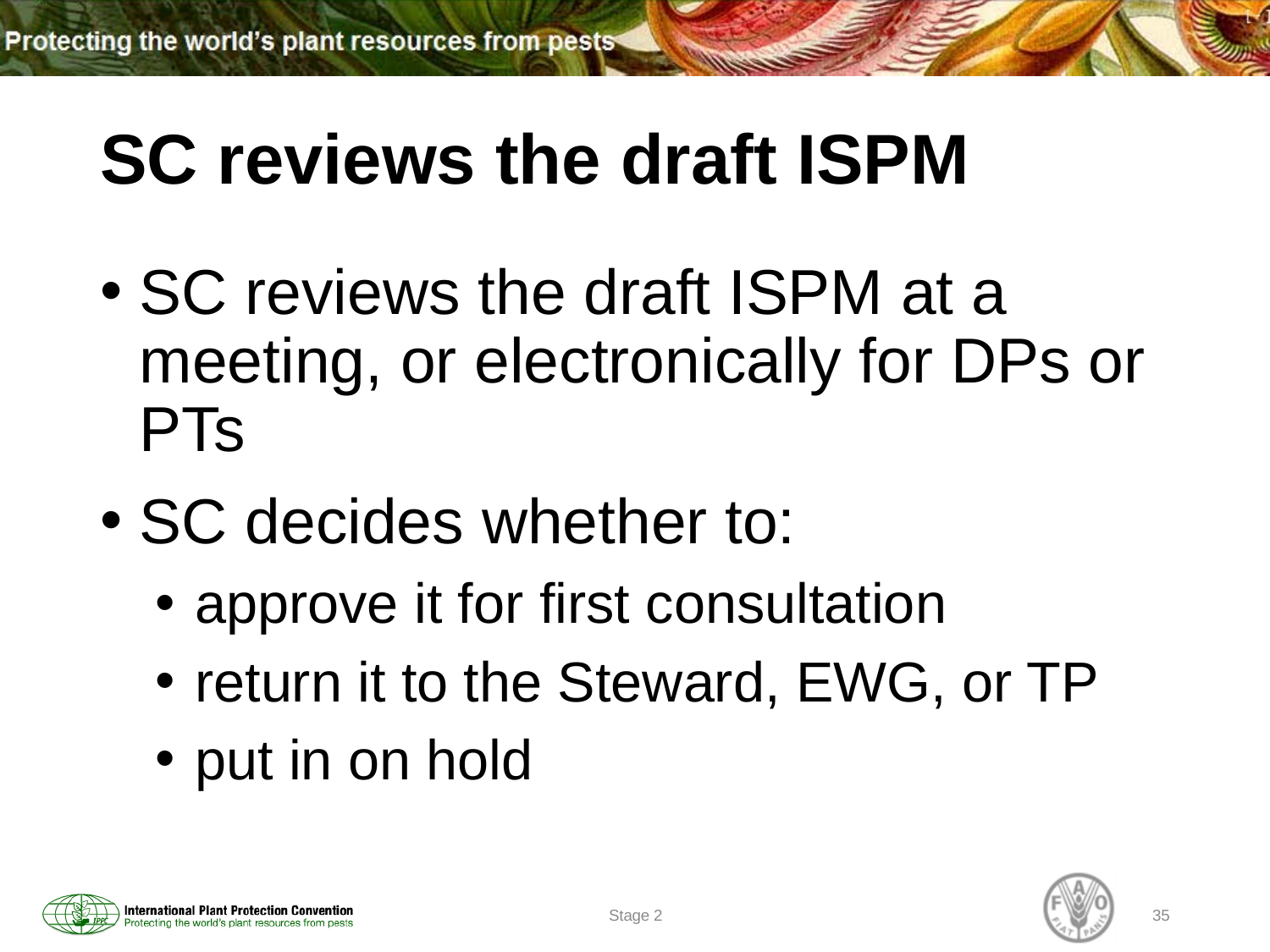

# SC reviews the draft ISPM
SC reviews the draft ISPM at a meeting, or electronically for DPs or PTs
SC decides whether to:
approve it for first consultation
return it to the Steward, EWG, or TP
put in on hold
Stage 2
35